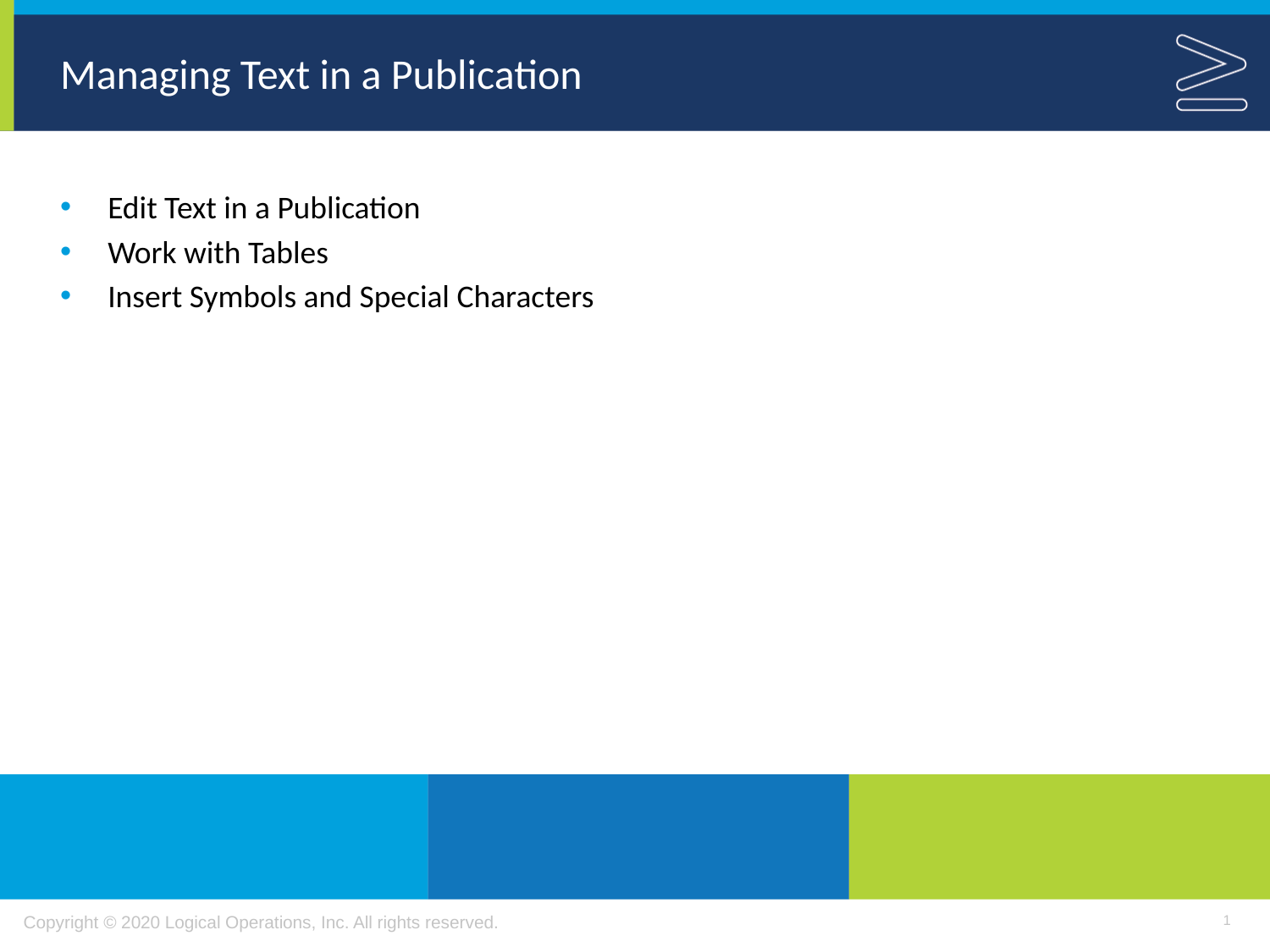

# Managing Text in a Publication
Edit Text in a Publication
Work with Tables
Insert Symbols and Special Characters
1